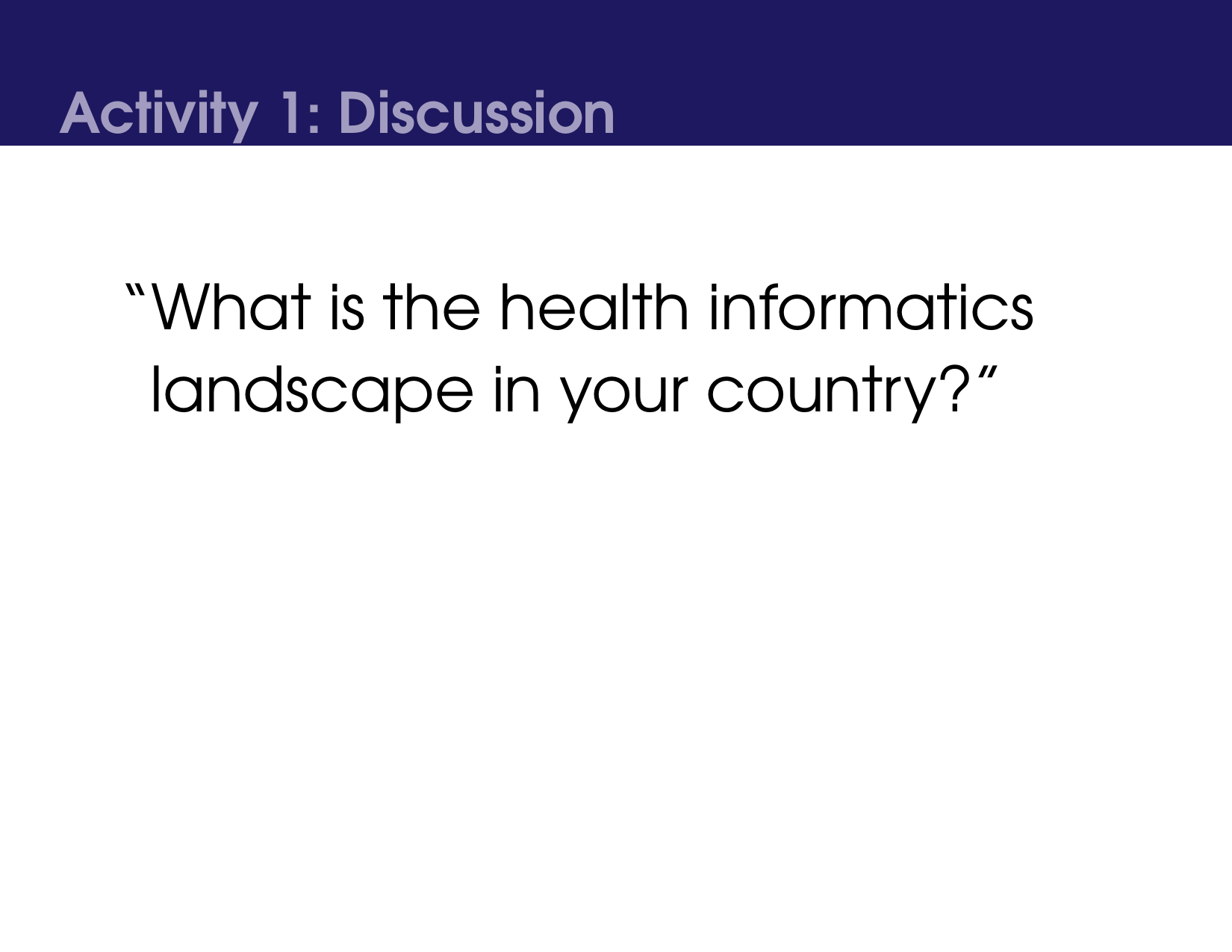

# Activity 1: Discussion
“What is the health informatics landscape in your country?”